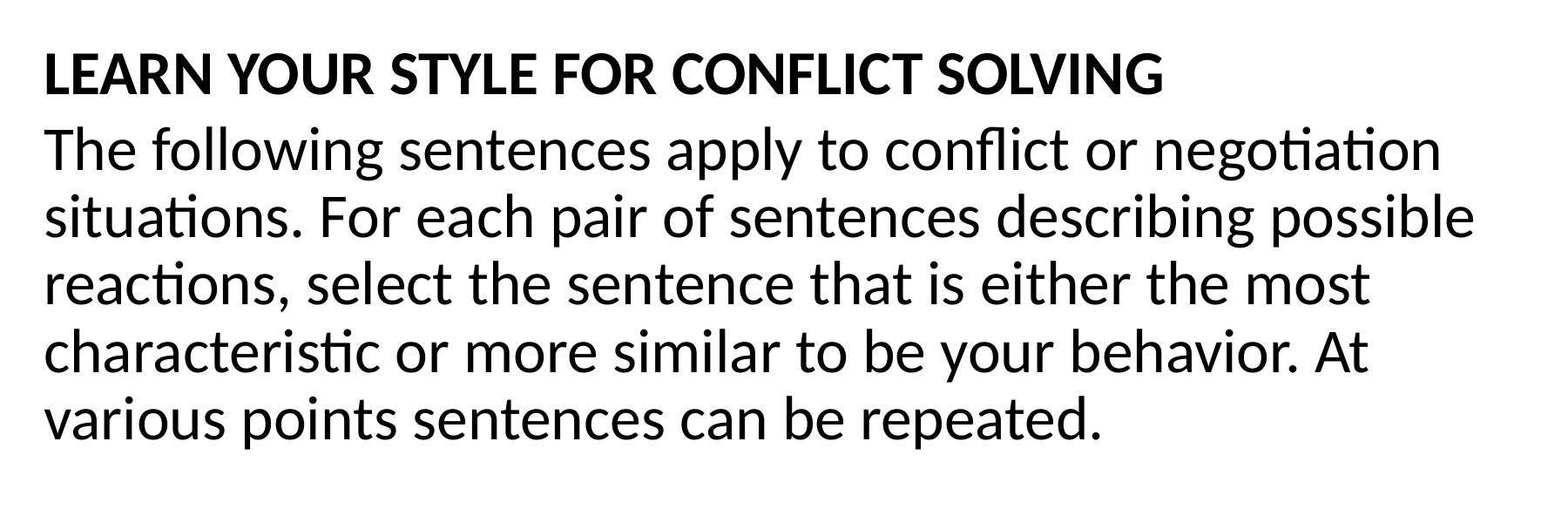

LEARN YOUR STYLE FOR CONFLICT SOLVING
The following sentences apply to conflict or negotiation situations. For each pair of sentences describing possible reactions, select the sentence that is either the most characteristic or more similar to be your behavior. At various points sentences can be repeated.